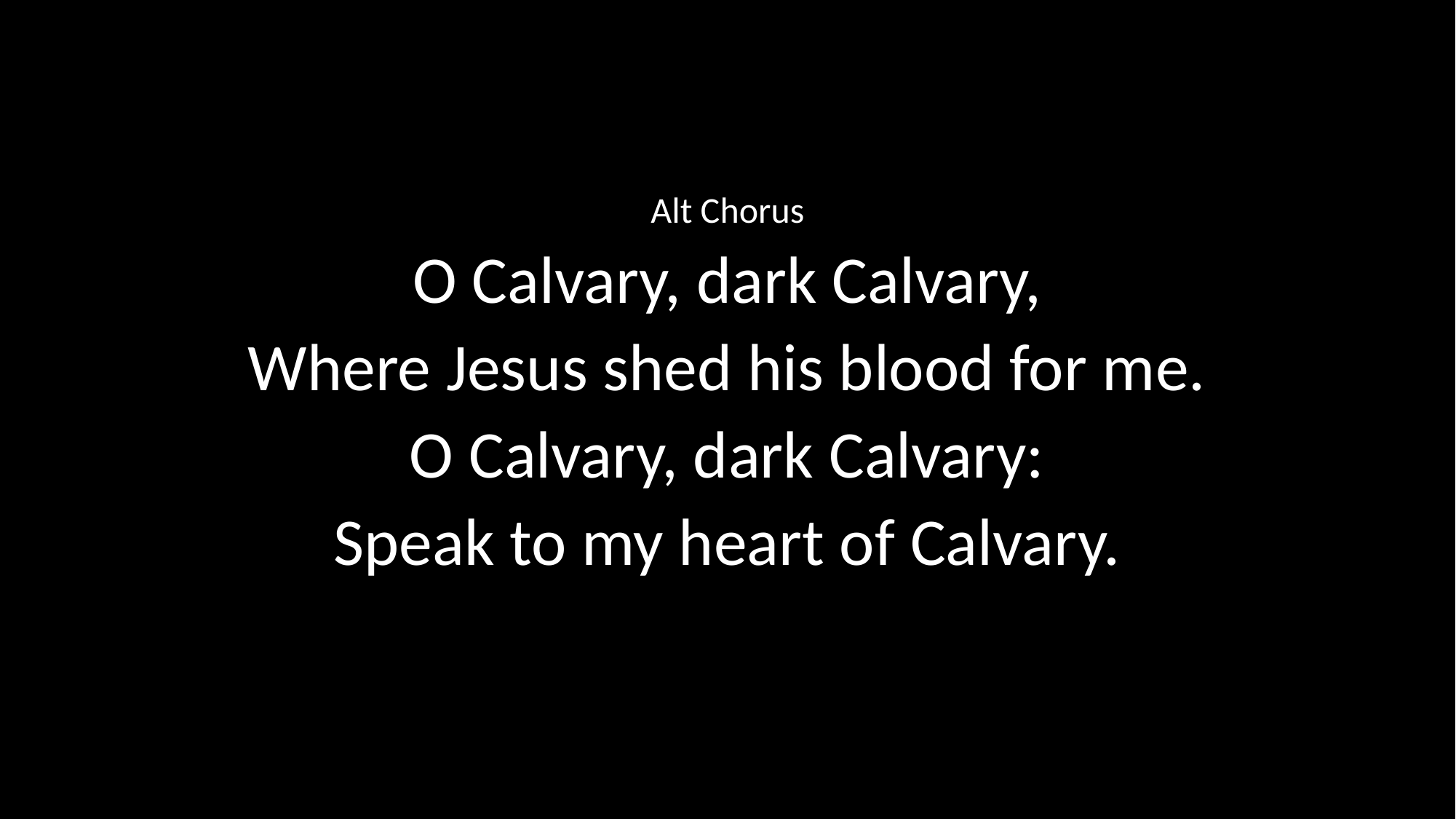

Alt Chorus
O Calvary, dark Calvary,
Where Jesus shed his blood for me.
O Calvary, dark Calvary:
Speak to my heart of Calvary.